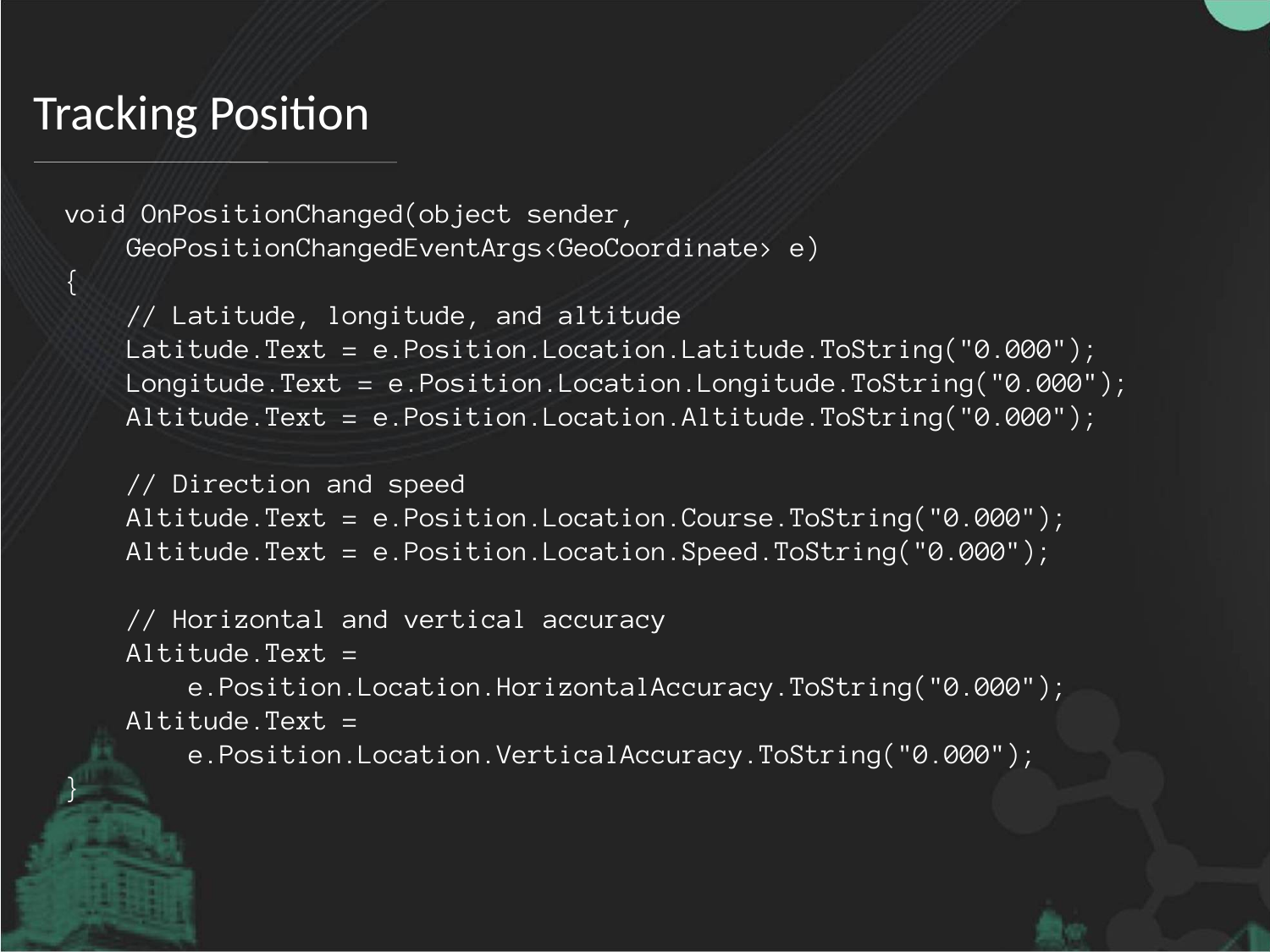

# Tracking Position
void OnPositionChanged(object sender,
    GeoPositionChangedEventArgs<GeoCoordinate> e)
{
    // Latitude, longitude, and altitude
    Latitude.Text = e.Position.Location.Latitude.ToString("0.000");
    Longitude.Text = e.Position.Location.Longitude.ToString("0.000");
    Altitude.Text = e.Position.Location.Altitude.ToString("0.000");

    // Direction and speed
    Altitude.Text = e.Position.Location.Course.ToString("0.000");
    Altitude.Text = e.Position.Location.Speed.ToString("0.000");

    // Horizontal and vertical accuracy
    Altitude.Text =
        e.Position.Location.HorizontalAccuracy.ToString("0.000");
    Altitude.Text =
        e.Position.Location.VerticalAccuracy.ToString("0.000");
}